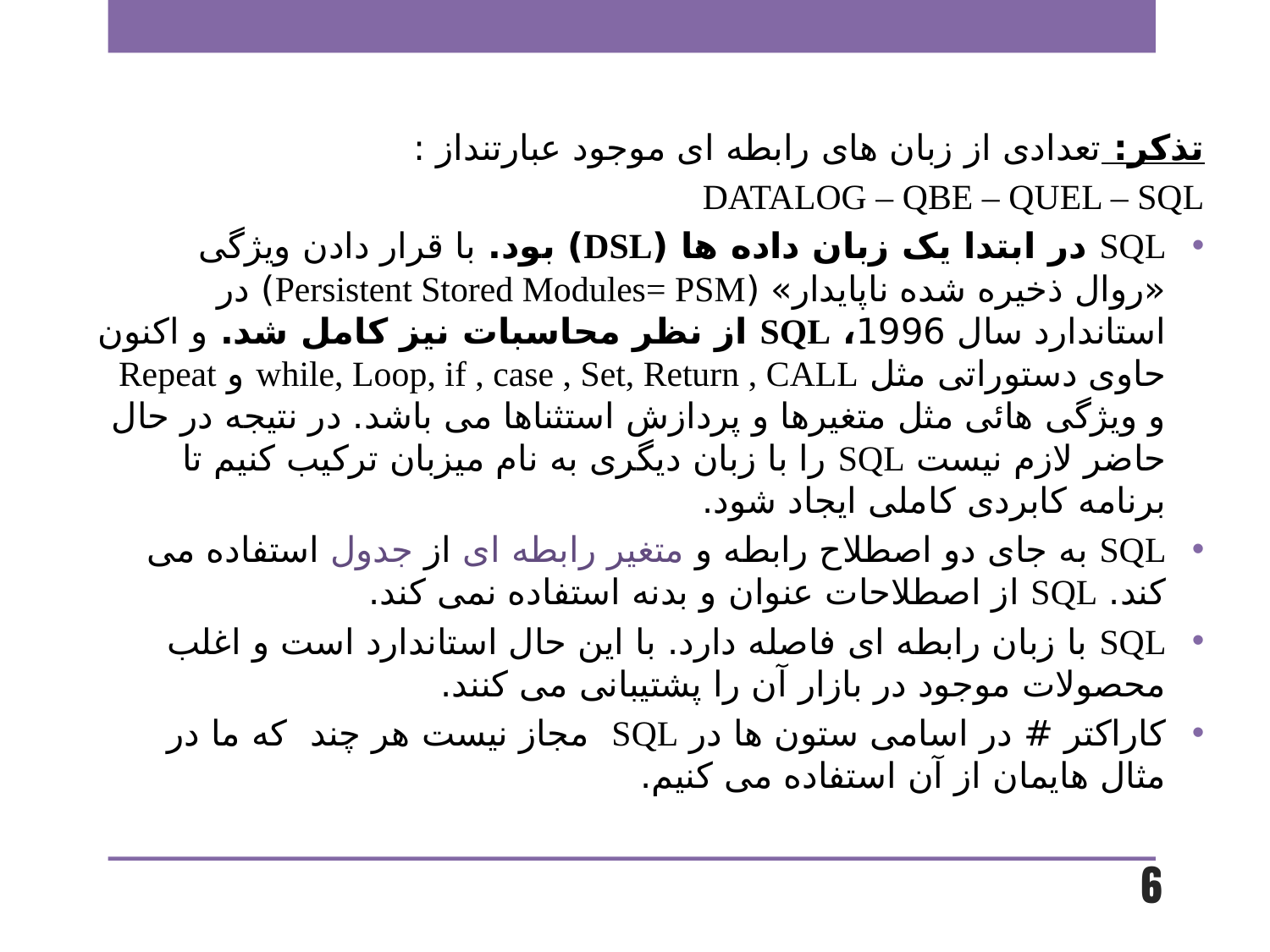

تذکر: تعدادی از زبان های رابطه ای موجود عبارتنداز :
DATALOG – QBE – QUEL – SQL
SQL در ابتدا یک زبان داده ها (DSL) بود. با قرار دادن ویژگی «روال ذخیره شده ناپایدار» (Persistent Stored Modules= PSM) در استاندارد سال 1996، SQL از نظر محاسبات نیز کامل شد. و اکنون حاوی دستوراتی مثل while, Loop, if , case , Set, Return , CALL و Repeat و ویژگی هائی مثل متغیرها و پردازش استثناها می باشد. در نتیجه در حال حاضر لازم نیست SQL را با زبان دیگری به نام میزبان ترکیب کنیم تا برنامه کابردی کاملی ایجاد شود.
SQL به جای دو اصطلاح رابطه و متغیر رابطه ای از جدول استفاده می کند. SQL از اصطلاحات عنوان و بدنه استفاده نمی کند.
SQL با زبان رابطه ای فاصله دارد. با این حال استاندارد است و اغلب محصولات موجود در بازار آن را پشتیبانی می کنند.
کاراکتر # در اسامی ستون ها در SQL  مجاز نیست هر چند  که ما در مثال هایمان از آن استفاده می کنیم.
6